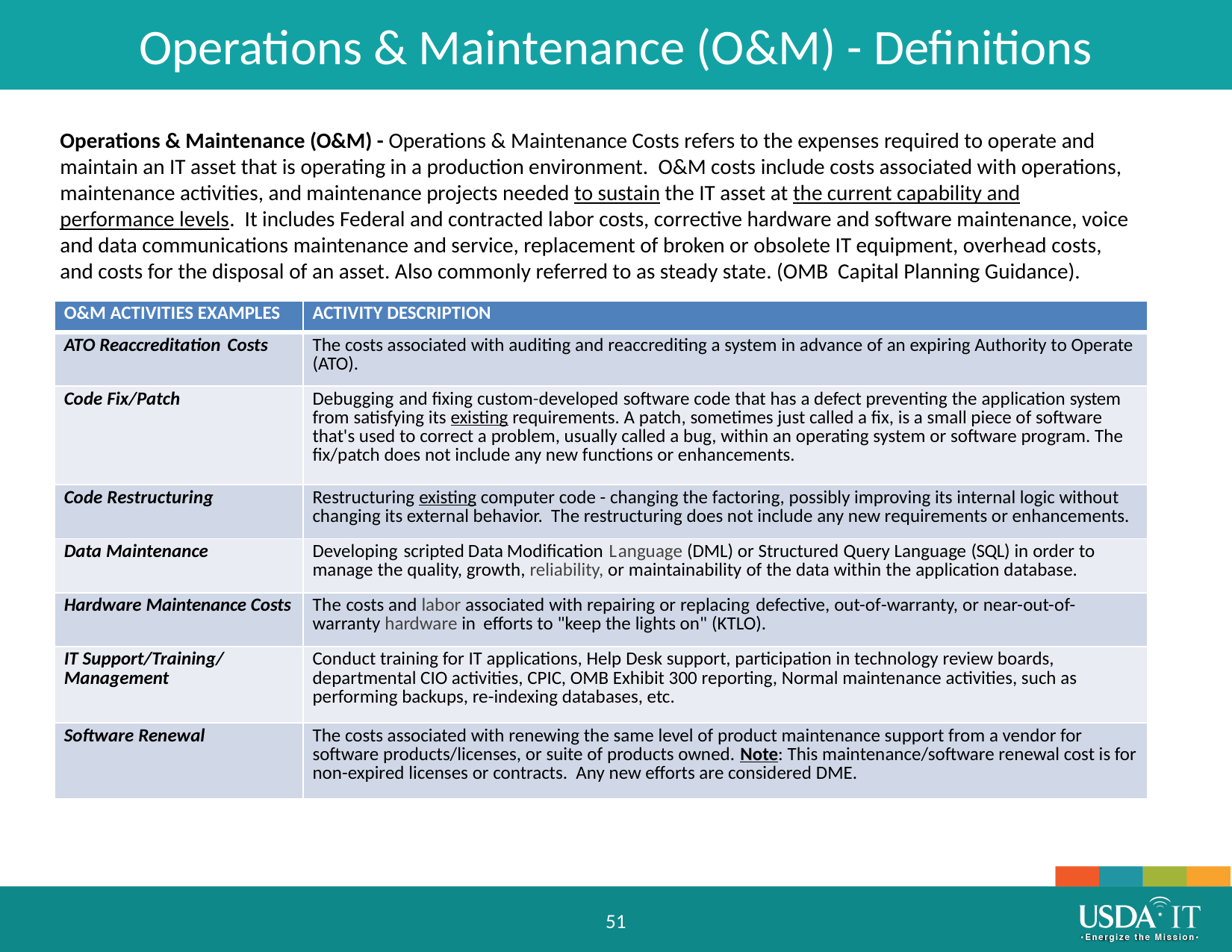

Operations & Maintenance (O&M) - Definitions
Operations & Maintenance (O&M) - Operations & Maintenance Costs refers to the expenses required to operate and maintain an IT asset that is operating in a production environment.  O&M costs include costs associated with operations, maintenance activities, and maintenance projects needed to sustain the IT asset at the current capability and performance levels.  It includes Federal and contracted labor costs, corrective hardware and software maintenance, voice and data communications maintenance and service, replacement of broken or obsolete IT equipment, overhead costs, and costs for the disposal of an asset. Also commonly referred to as steady state. (OMB  Capital Planning Guidance).
| O&M ACTIVITIES EXAMPLES | ACTIVITY DESCRIPTION |
| --- | --- |
| ATO Reaccreditation Costs | The costs associated with auditing and reaccrediting a system in advance of an expiring Authority to Operate (ATO). |
| Code Fix/Patch | Debugging and fixing custom-developed software code that has a defect preventing the application system from satisfying its existing requirements. A patch, sometimes just called a fix, is a small piece of software that's used to correct a problem, usually called a bug, within an operating system or software program. The fix/patch does not include any new functions or enhancements. |
| Code Restructuring | Restructuring existing computer code - changing the factoring, possibly improving its internal logic without changing its external behavior. The restructuring does not include any new requirements or enhancements. |
| Data Maintenance | Developing scripted Data Modification Language (DML) or Structured Query Language (SQL) in order to manage the quality, growth, reliability, or maintainability of the data within the application database. |
| Hardware Maintenance Costs | The costs and labor associated with repairing or replacing defective, out-of-warranty, or near-out-of-warranty hardware in efforts to "keep the lights on" (KTLO). |
| IT Support/Training/ Management | Conduct training for IT applications, Help Desk support, participation in technology review boards, departmental CIO activities, CPIC, OMB Exhibit 300 reporting, Normal maintenance activities, such as performing backups, re-indexing databases, etc. |
| Software Renewal | The costs associated with renewing the same level of product maintenance support from a vendor for software products/licenses, or suite of products owned. Note: This maintenance/software renewal cost is for non-expired licenses or contracts. Any new efforts are considered DME. |
51